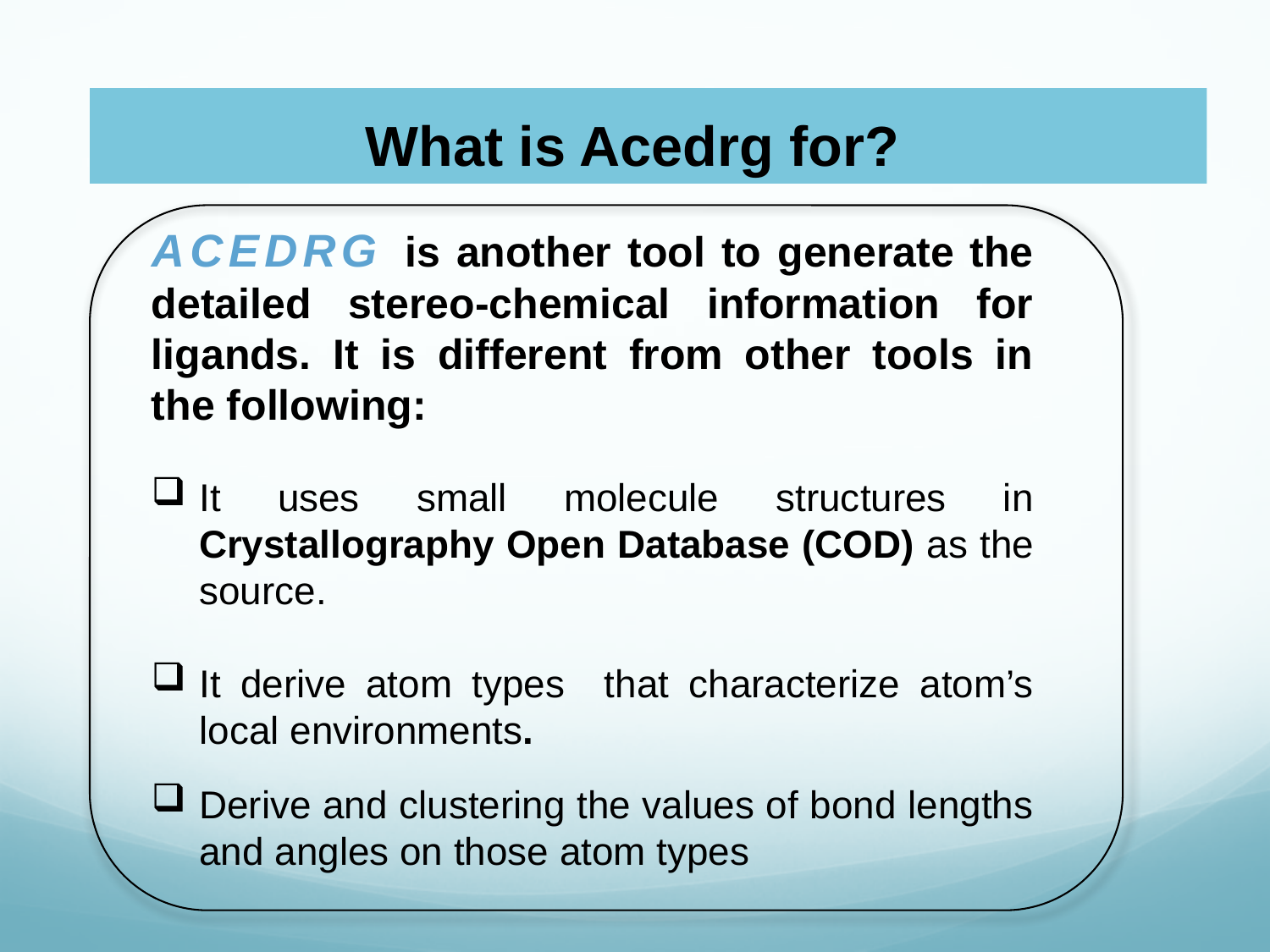

# What is Acedrg for?

ACEDRG is another tool to generate the detailed stereo-chemical information for ligands. It is different from other tools in the following:

It uses small molecule structures in Crystallography Open Database (COD) as the source.

It derive atom types  that characterize atom’s local environments.

Derive and clustering the values of bond lengths and angles on those atom types
We use small molecule structures in COD as the source for the values of bond lengths and angles.